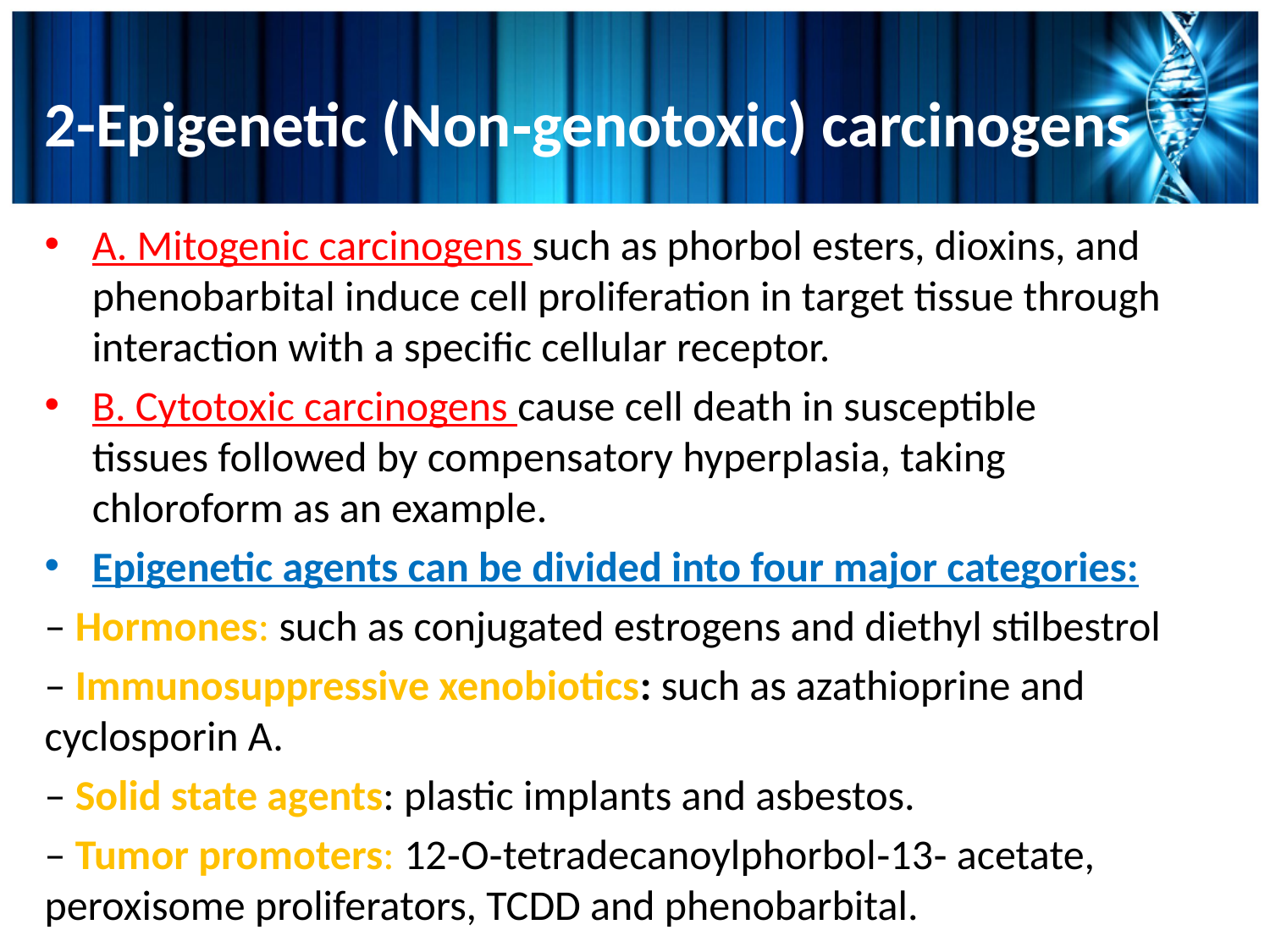

# 2-Epigenetic (Non‐genotoxic) carcinogens
A. Mitogenic carcinogens such as phorbol esters, dioxins, and phenobarbital induce cell proliferation in target tissue through interaction with a specific cellular receptor.
B. Cytotoxic carcinogens cause cell death in susceptible tissues followed by compensatory hyperplasia, taking chloroform as an example.
Epigenetic agents can be divided into four major categories:
– Hormones: such as conjugated estrogens and diethyl stilbestrol
– Immunosuppressive xenobiotics: such as azathioprine and cyclosporin A.
– Solid state agents: plastic implants and asbestos.
– Tumor promoters: 12‐O‐tetradecanoylphorbol‐13‐ acetate, peroxisome proliferators, TCDD and phenobarbital.